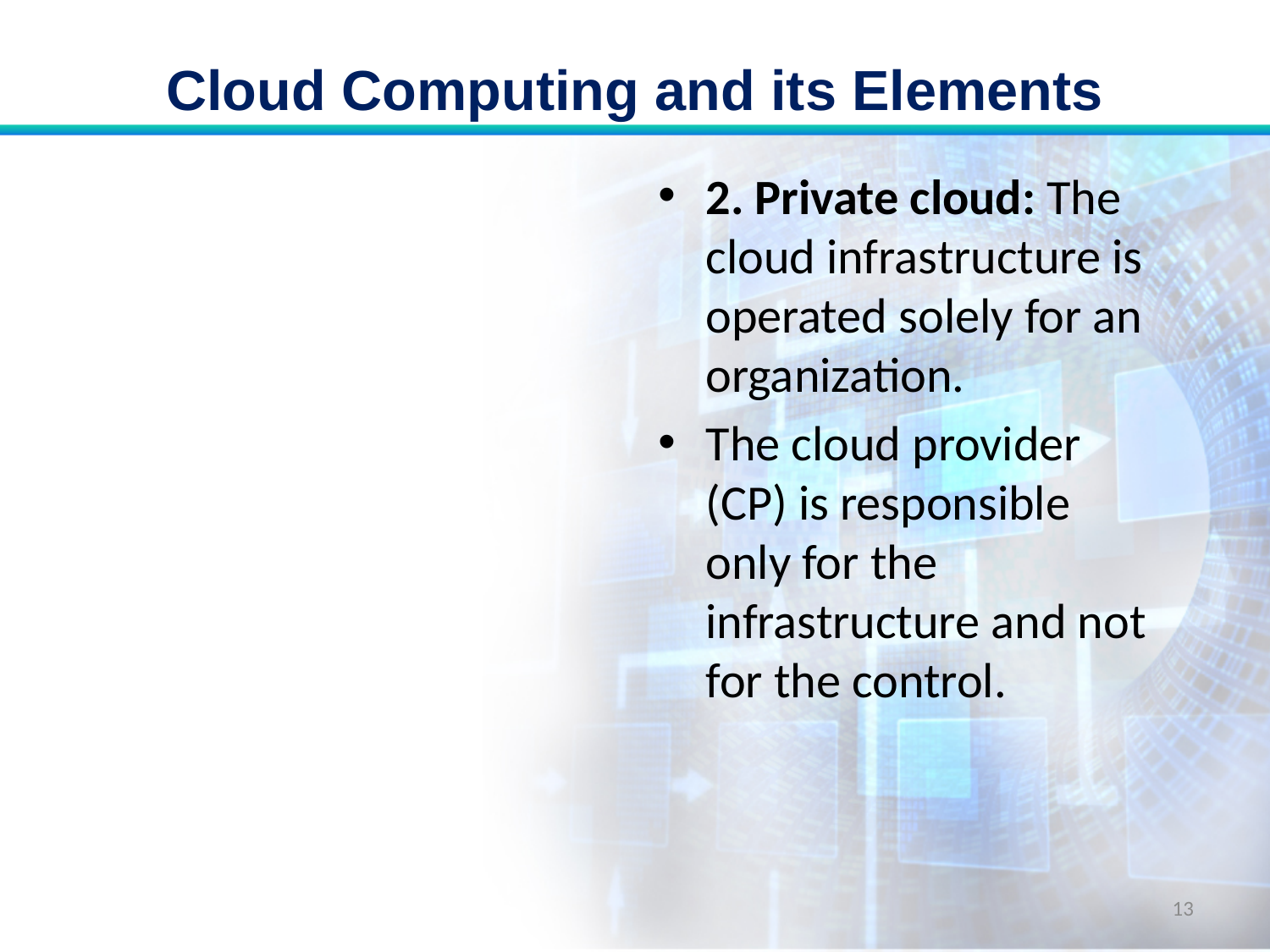

# Cloud Computing and its Elements
2. Private cloud: The cloud infrastructure is operated solely for an organization.
The cloud provider (CP) is responsible only for the infrastructure and not for the control.
13